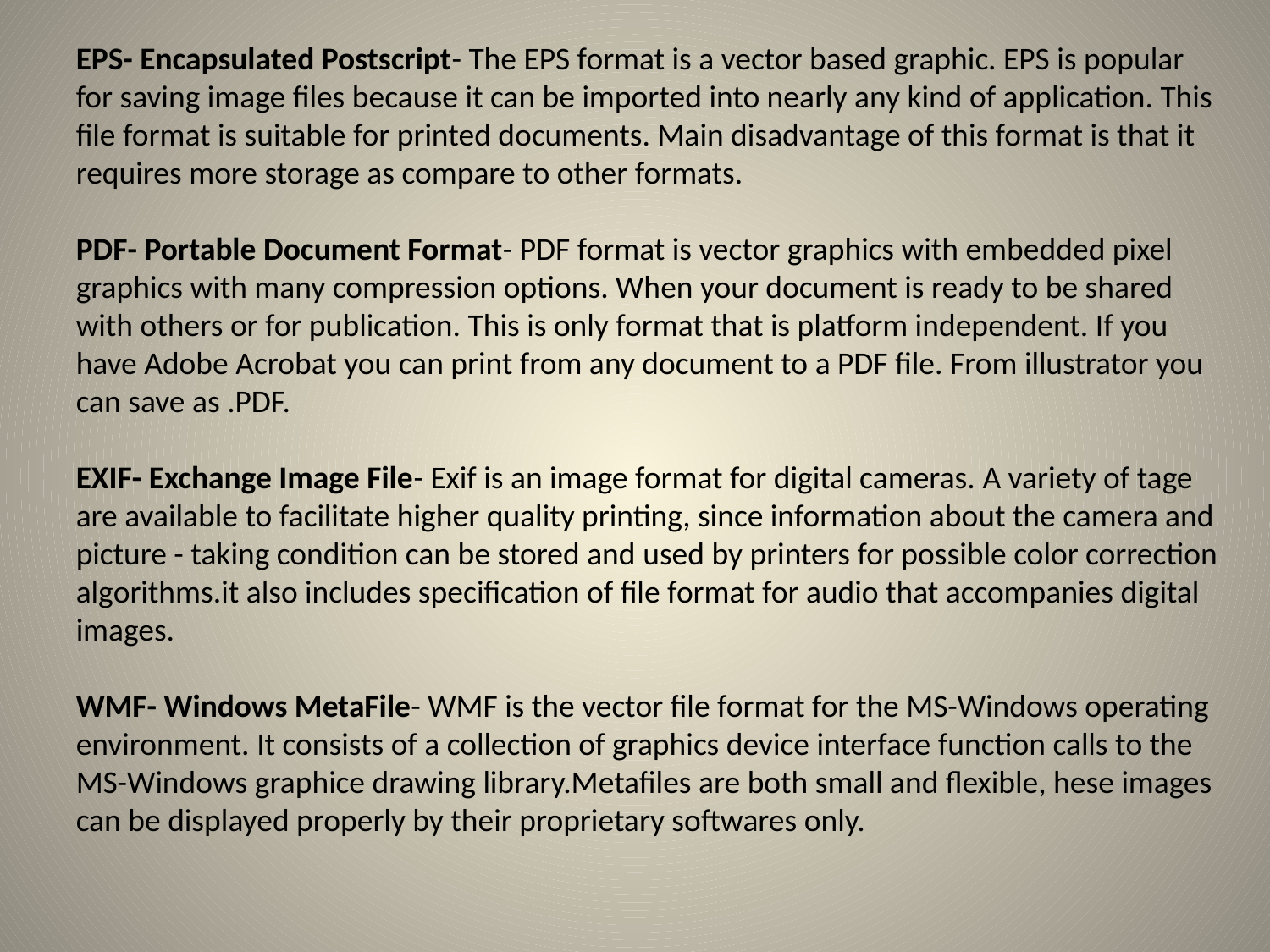

EPS- Encapsulated Postscript- The EPS format is a vector based graphic. EPS is popular for saving image files because it can be imported into nearly any kind of application. This file format is suitable for printed documents. Main disadvantage of this format is that it requires more storage as compare to other formats.

PDF- Portable Document Format- PDF format is vector graphics with embedded pixel graphics with many compression options. When your document is ready to be shared with others or for publication. This is only format that is platform independent. If you have Adobe Acrobat you can print from any document to a PDF file. From illustrator you can save as .PDF.

EXIF- Exchange Image File- Exif is an image format for digital cameras. A variety of tage are available to facilitate higher quality printing, since information about the camera and picture - taking condition can be stored and used by printers for possible color correction algorithms.it also includes specification of file format for audio that accompanies digital images.

WMF- Windows MetaFile- WMF is the vector file format for the MS-Windows operating environment. It consists of a collection of graphics device interface function calls to the MS-Windows graphice drawing library.Metafiles are both small and flexible, hese images can be displayed properly by their proprietary softwares only.